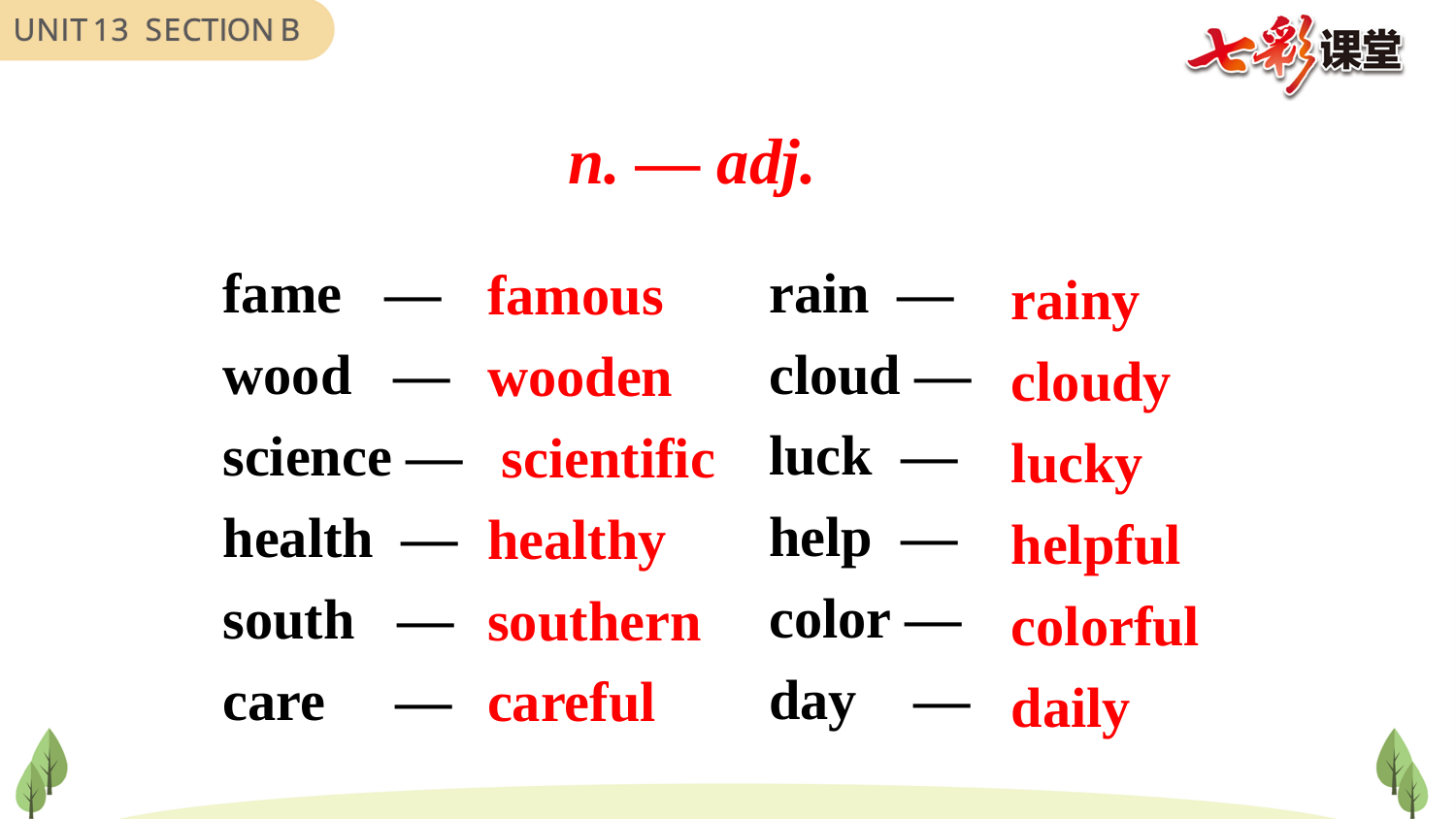

n. — adj.
rain  —cloud —luck  —help  —color —day    —
fame   —
wood   —
science —
health  —
south   —
care     —
famous
wooden
 scientific
healthy
southern
careful
rainy
cloudy
lucky
helpful
colorful
daily